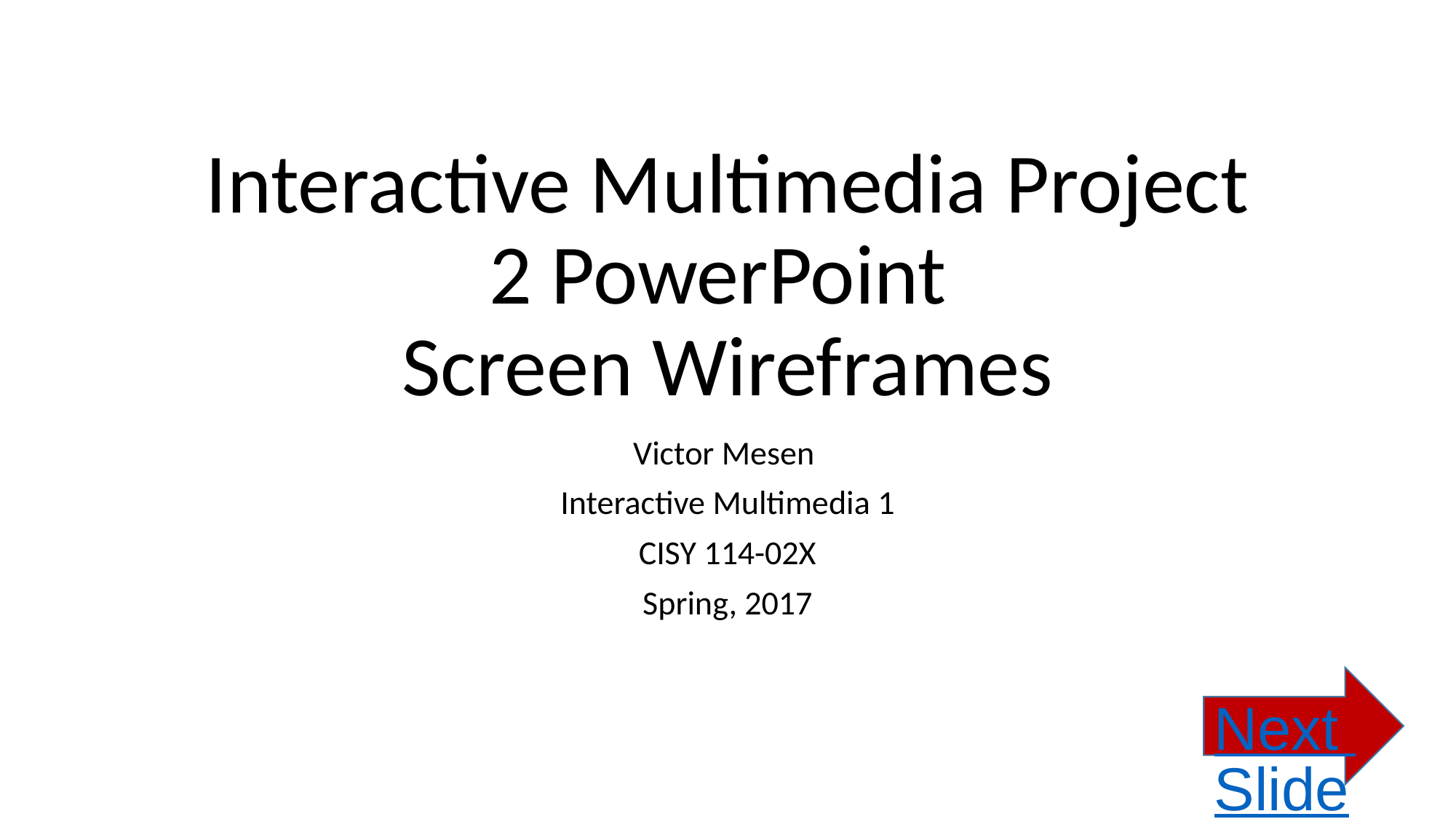

# Interactive Multimedia Project 2 PowerPoint Screen Wireframes
Victor Mesen
Interactive Multimedia 1
CISY 114-02X
Spring, 2017
Next Slide